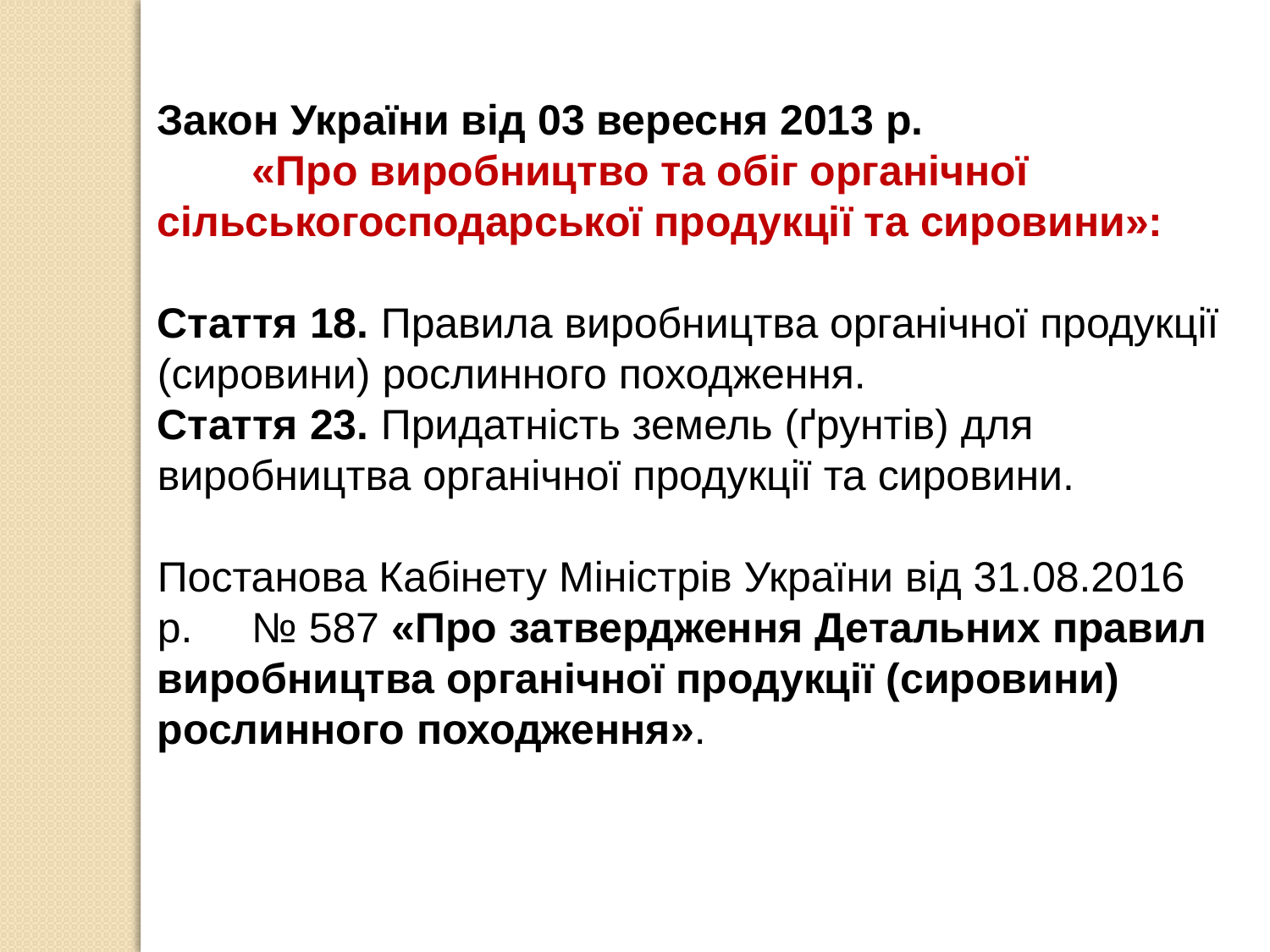

Закон України від 03 вересня 2013 р.                                  «Про виробництво та обіг органічної сільськогосподарської продукції та сировини»:

Стаття 18. Правила виробництва органічної продукції (сировини) рослинного походження.
Стаття 23. Придатність земель (ґрунтів) для виробництва органічної продукції та сировини.

Постанова Кабінету Міністрів України від 31.08.2016 р.     № 587 «Про затвердження Детальних правил виробництва органічної продукції (сировини) рослинного походження».